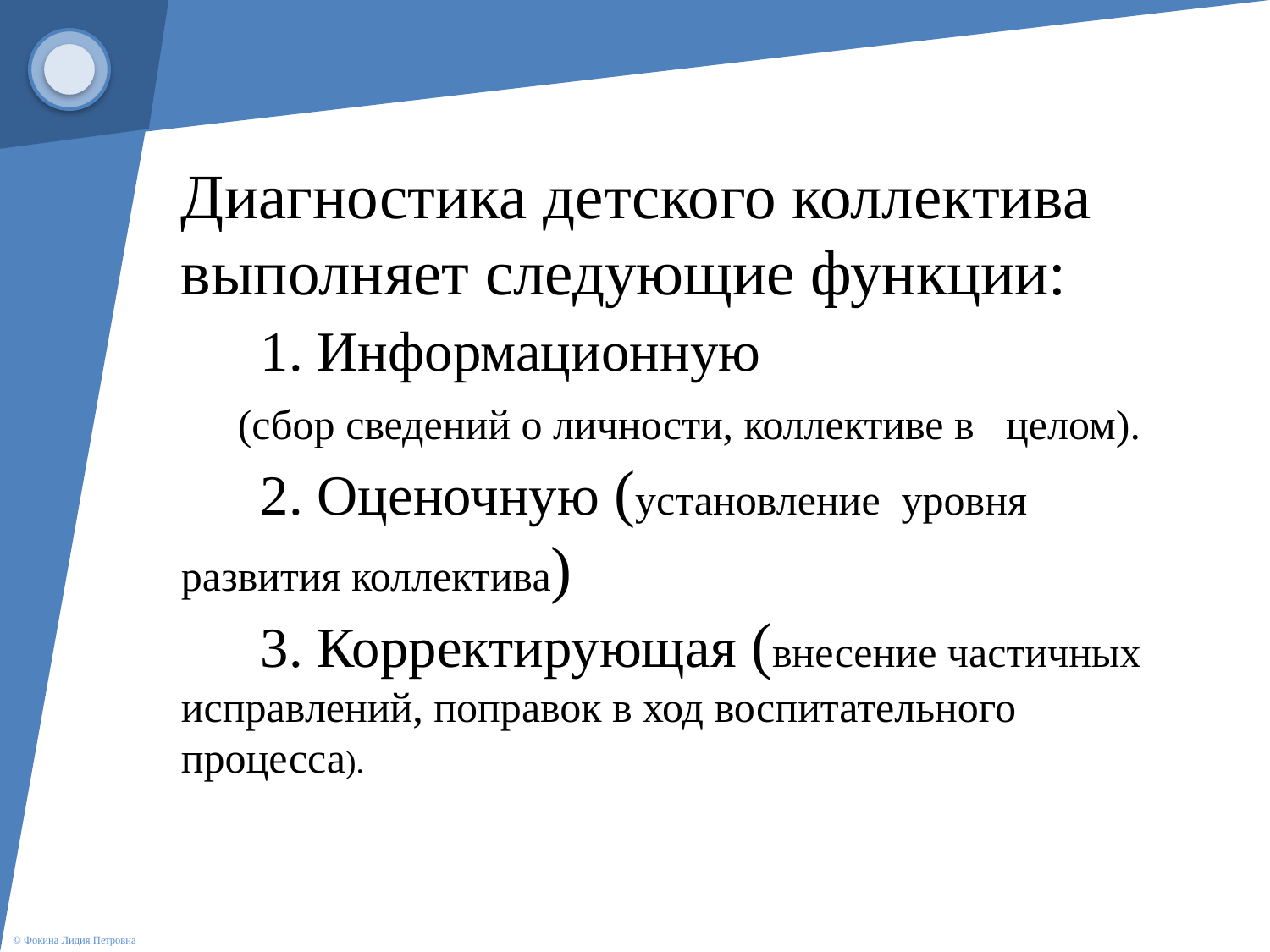

Диагностика детского коллектива выполняет следующие функции:
     1. Информационную
    (сбор сведений о личности, коллективе в   целом).
     2. Оценочную (установление  уровня развития коллектива)
     3. Корректирующая (внесение частичных исправлений, поправок в ход воспитательного процесса).